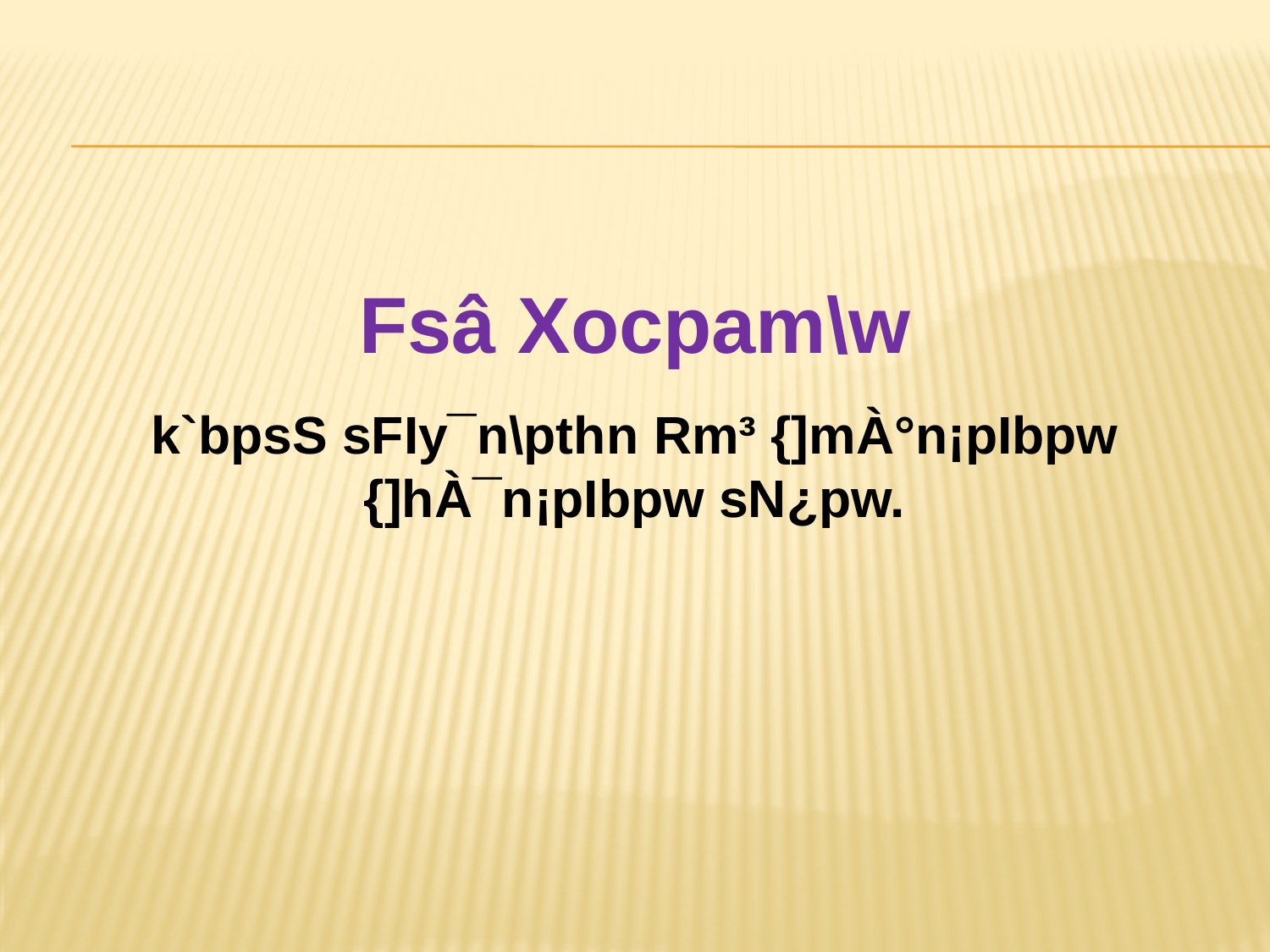

Fsâ Xocpam\w

k`bpsS sFIy¯n\pth­n Rm³ {]mÀ°n¡pIbpw {]hÀ¯n¡pIbpw sN¿pw.